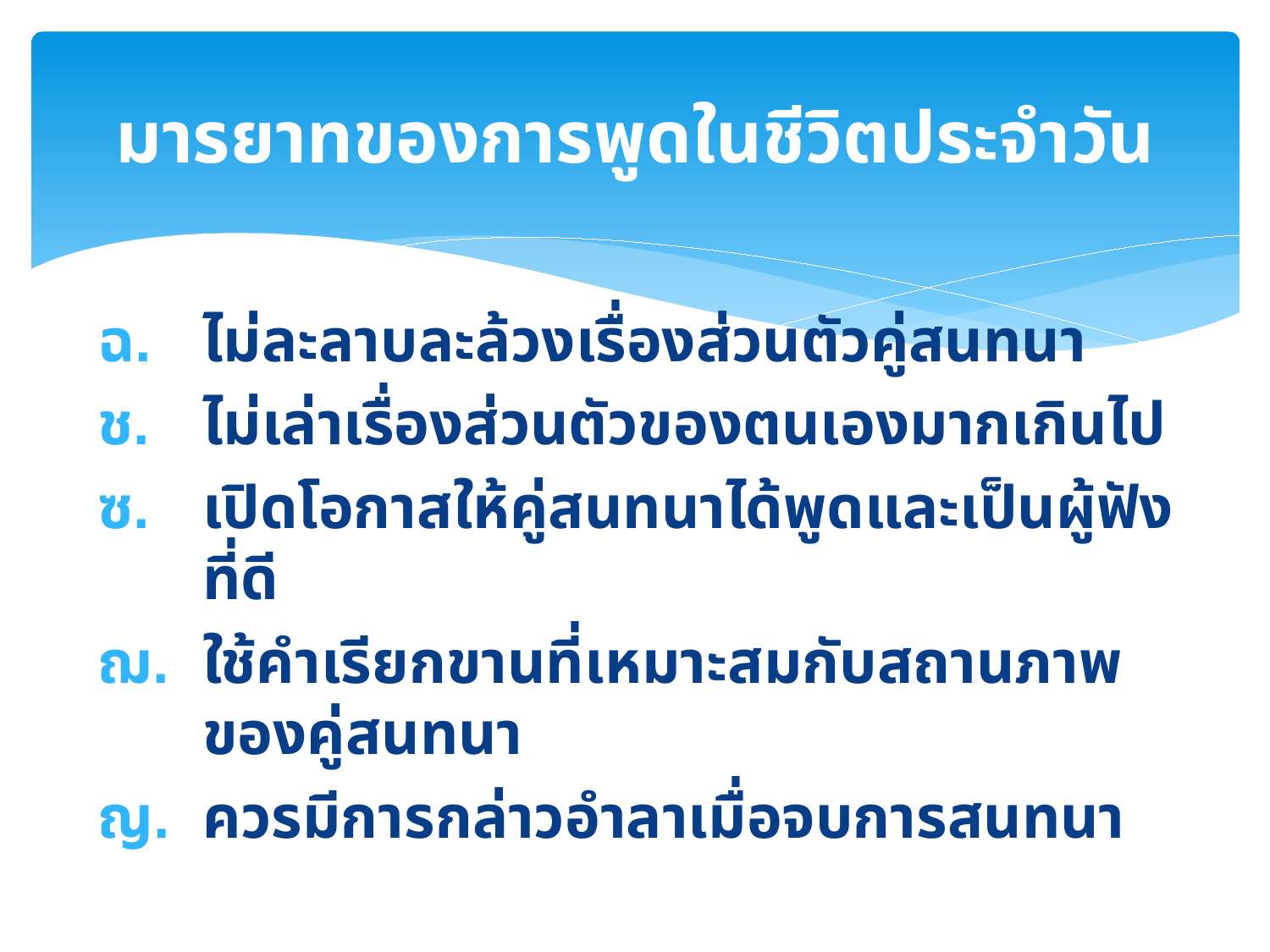

# มารยาทของการพูดในชีวิตประจำวัน
ไม่ละลาบละล้วงเรื่องส่วนตัวคู่สนทนา
ไม่เล่าเรื่องส่วนตัวของตนเองมากเกินไป
เปิดโอกาสให้คู่สนทนาได้พูดและเป็นผู้ฟังที่ดี
ใช้คำเรียกขานที่เหมาะสมกับสถานภาพของคู่สนทนา
ควรมีการกล่าวอำลาเมื่อจบการสนทนา